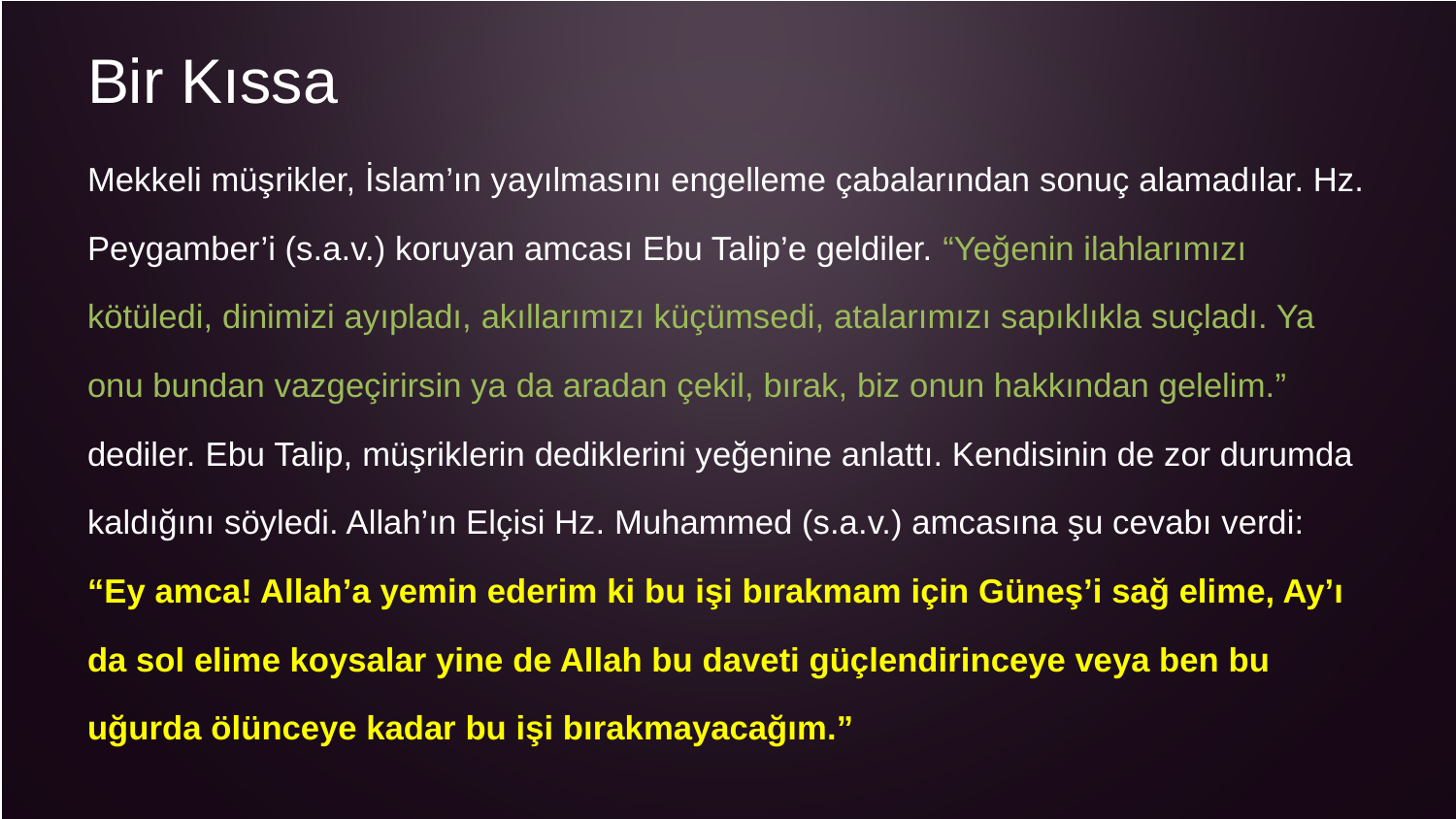

# Bir Kıssa
Mekkeli müşrikler, İslam’ın yayılmasını engelleme çabalarından sonuç alamadılar. Hz. Peygamber’i (s.a.v.) koruyan amcası Ebu Talip’e geldiler. “Yeğenin ilahlarımızı kötüledi, dinimizi ayıpladı, akıllarımızı küçümsedi, atalarımızı sapıklıkla suçladı. Ya onu bundan vazgeçirirsin ya da aradan çekil, bırak, biz onun hakkından gelelim.” dediler. Ebu Talip, müşriklerin dediklerini yeğenine anlattı. Kendisinin de zor durumda kaldığını söyledi. Allah’ın Elçisi Hz. Muhammed (s.a.v.) amcasına şu cevabı verdi: “Ey amca! Allah’a yemin ederim ki bu işi bırakmam için Güneş’i sağ elime, Ay’ı da sol elime koysalar yine de Allah bu daveti güçlendirinceye veya ben bu uğurda ölünceye kadar bu işi bırakmayacağım.”